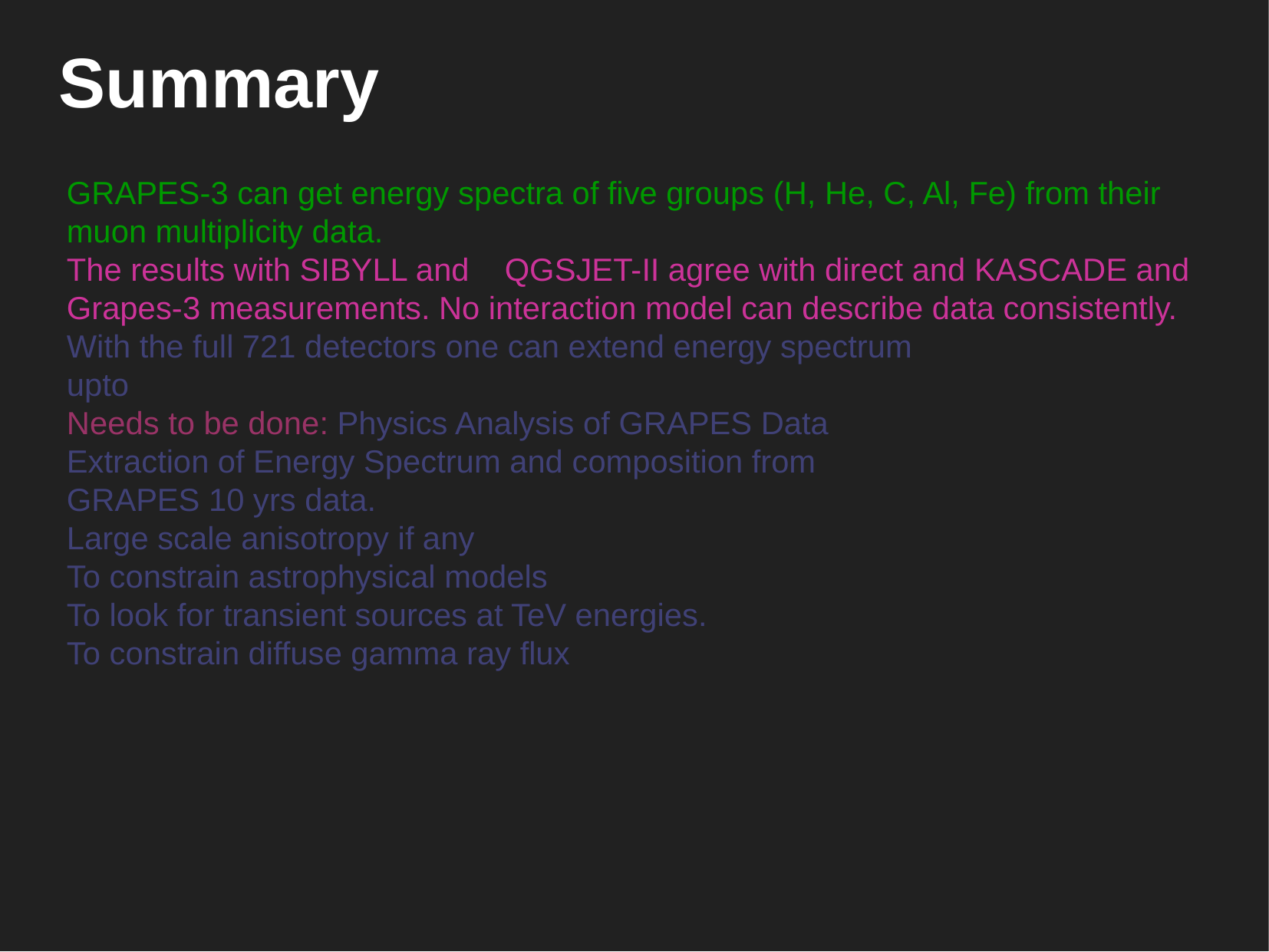

Summary
GRAPES-3 can get energy spectra of five groups (H, He, C, Al, Fe) from their muon multiplicity data.
The results with SIBYLL and    QGSJET-II agree with direct and KASCADE and Grapes-3 measurements. No interaction model can describe data consistently.
With the full 721 detectors one can extend energy spectrum
upto
Needs to be done: Physics Analysis of GRAPES Data
Extraction of Energy Spectrum and composition from
GRAPES 10 yrs data.
Large scale anisotropy if any
To constrain astrophysical models
To look for transient sources at TeV energies.
To constrain diffuse gamma ray flux